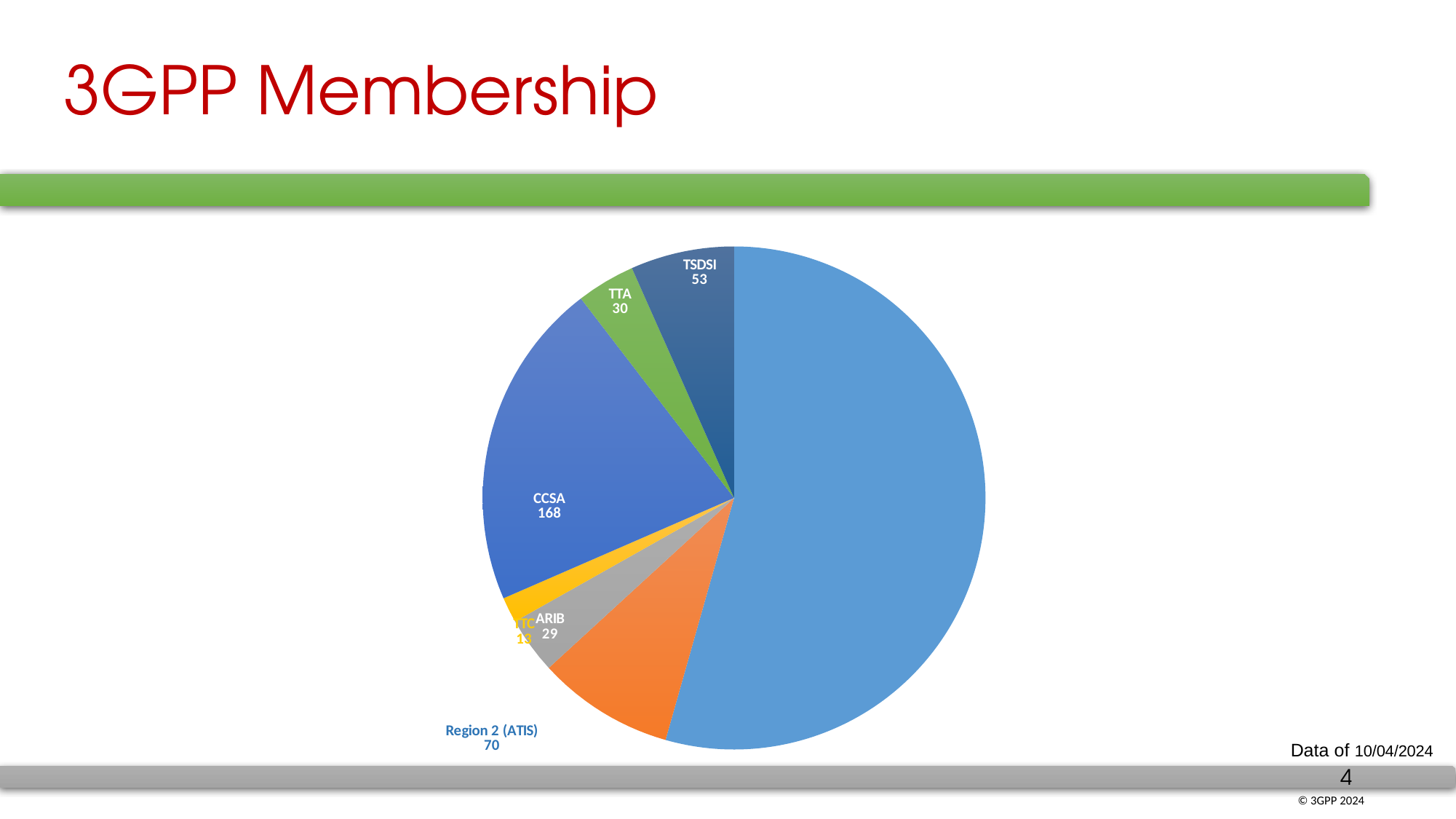

# 3GPP Membership

[unsupported chart]

Data of 10/04/2024